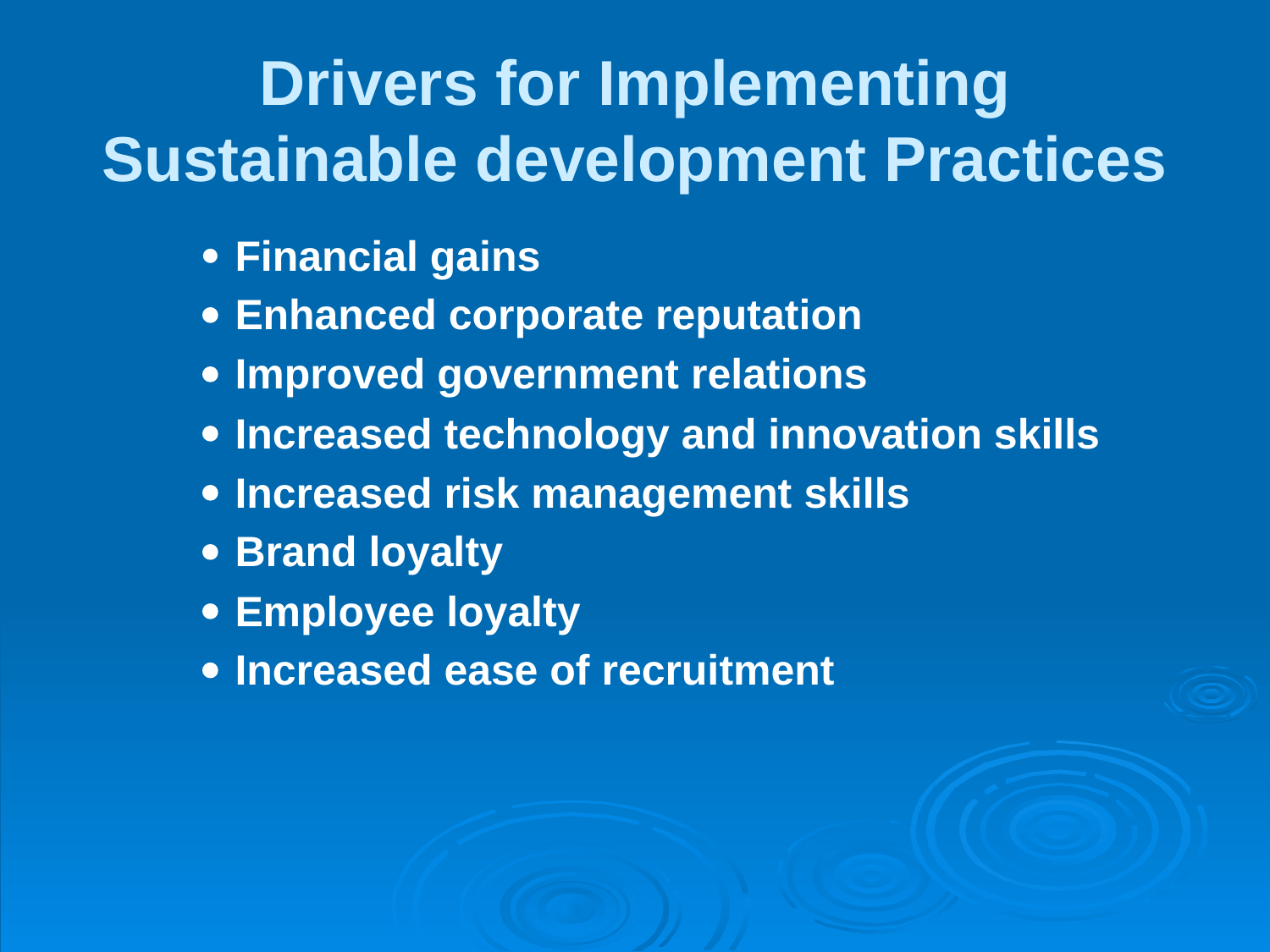

# Drivers for Implementing Sustainable development Practices
•	Financial gains
•	Enhanced corporate reputation
•	Improved government relations
•	Increased technology and innovation skills
•	Increased risk management skills
•	Brand loyalty
•	Employee loyalty
•	Increased ease of recruitment